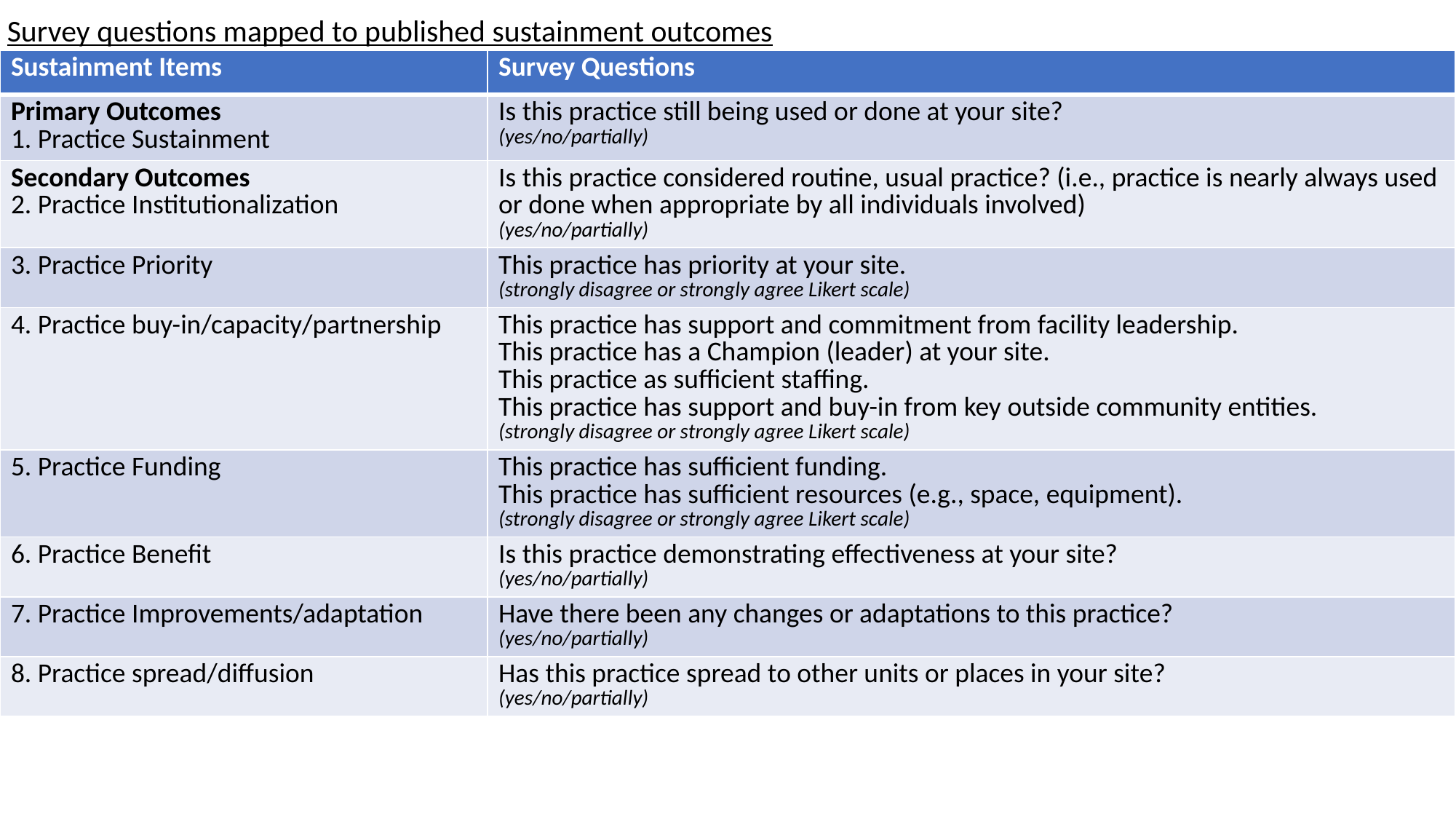

Survey questions mapped to published sustainment outcomes
| Sustainment Items | Survey Questions |
| --- | --- |
| Primary Outcomes 1. Practice Sustainment | Is this practice still being used or done at your site? (yes/no/partially) |
| Secondary Outcomes 2. Practice Institutionalization | Is this practice considered routine, usual practice? (i.e., practice is nearly always used or done when appropriate by all individuals involved) (yes/no/partially) |
| 3. Practice Priority | This practice has priority at your site. (strongly disagree or strongly agree Likert scale) |
| 4. Practice buy-in/capacity/partnership | This practice has support and commitment from facility leadership. This practice has a Champion (leader) at your site. This practice as sufficient staffing. This practice has support and buy-in from key outside community entities. (strongly disagree or strongly agree Likert scale) |
| 5. Practice Funding | This practice has sufficient funding. This practice has sufficient resources (e.g., space, equipment). (strongly disagree or strongly agree Likert scale) |
| 6. Practice Benefit | Is this practice demonstrating effectiveness at your site? (yes/no/partially) |
| 7. Practice Improvements/adaptation | Have there been any changes or adaptations to this practice? (yes/no/partially) |
| 8. Practice spread/diffusion | Has this practice spread to other units or places in your site? (yes/no/partially) |